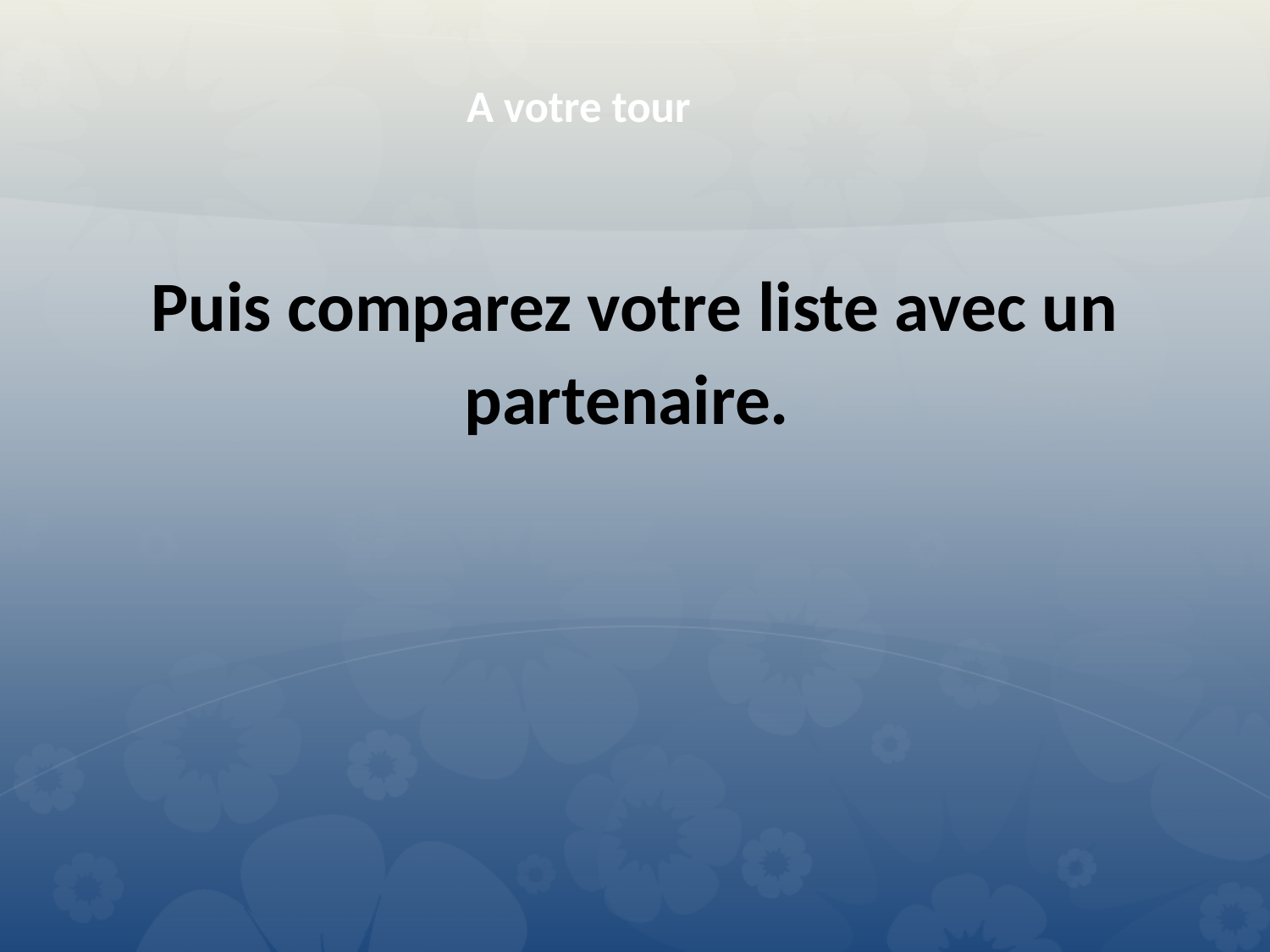

# A votre tour
Puis comparez votre liste avec un partenaire.